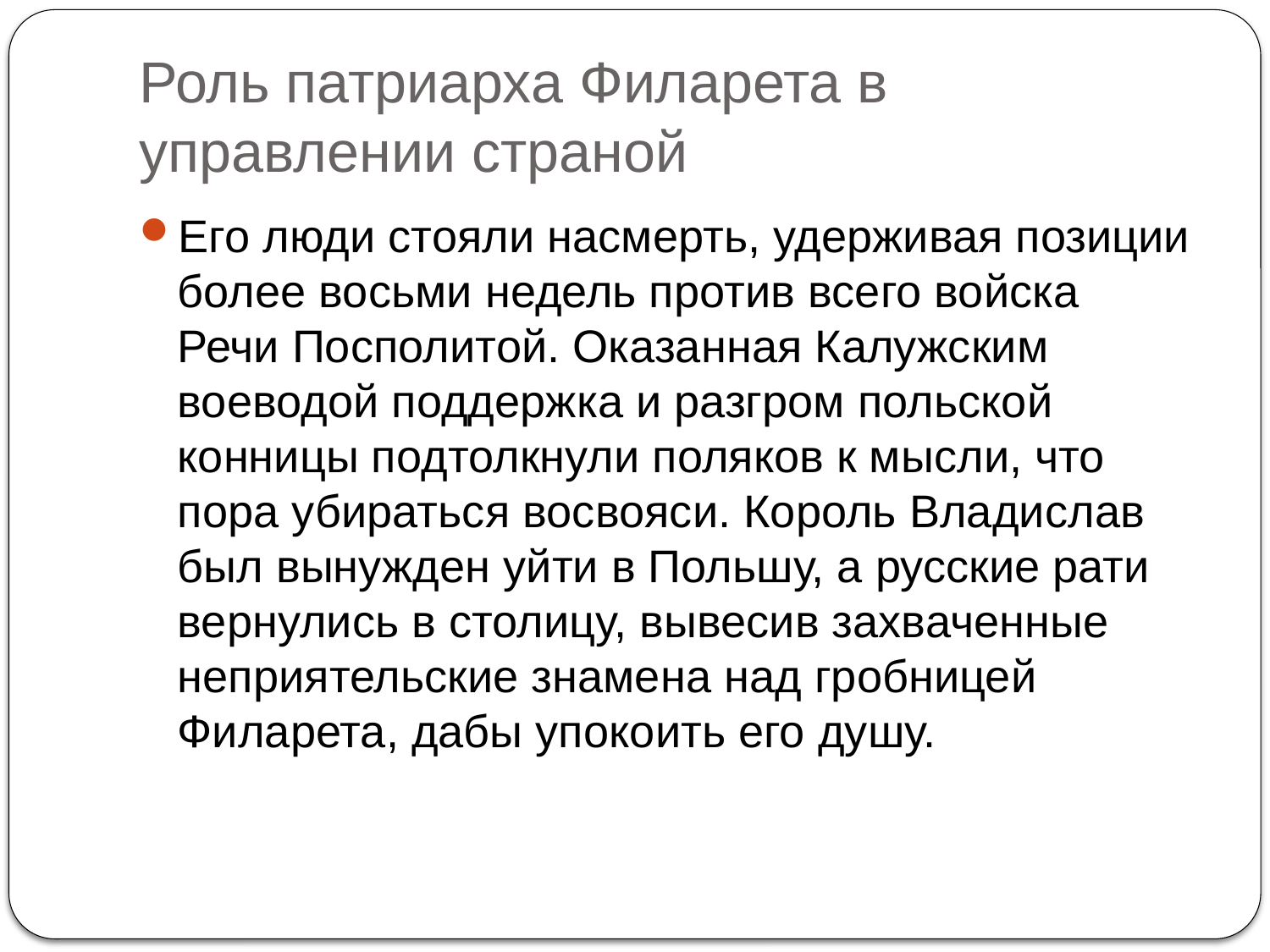

# Роль патриарха Филарета в управлении страной
Его люди стояли насмерть, удерживая позиции более восьми недель против всего войска Речи Посполитой. Оказанная Калужским воеводой поддержка и разгром польской конницы подтолкнули поляков к мысли, что пора убираться восвояси. Король Владислав был вынужден уйти в Польшу, а русские рати вернулись в столицу, вывесив захваченные неприятельские знамена над гробницей Филарета, дабы упокоить его душу.